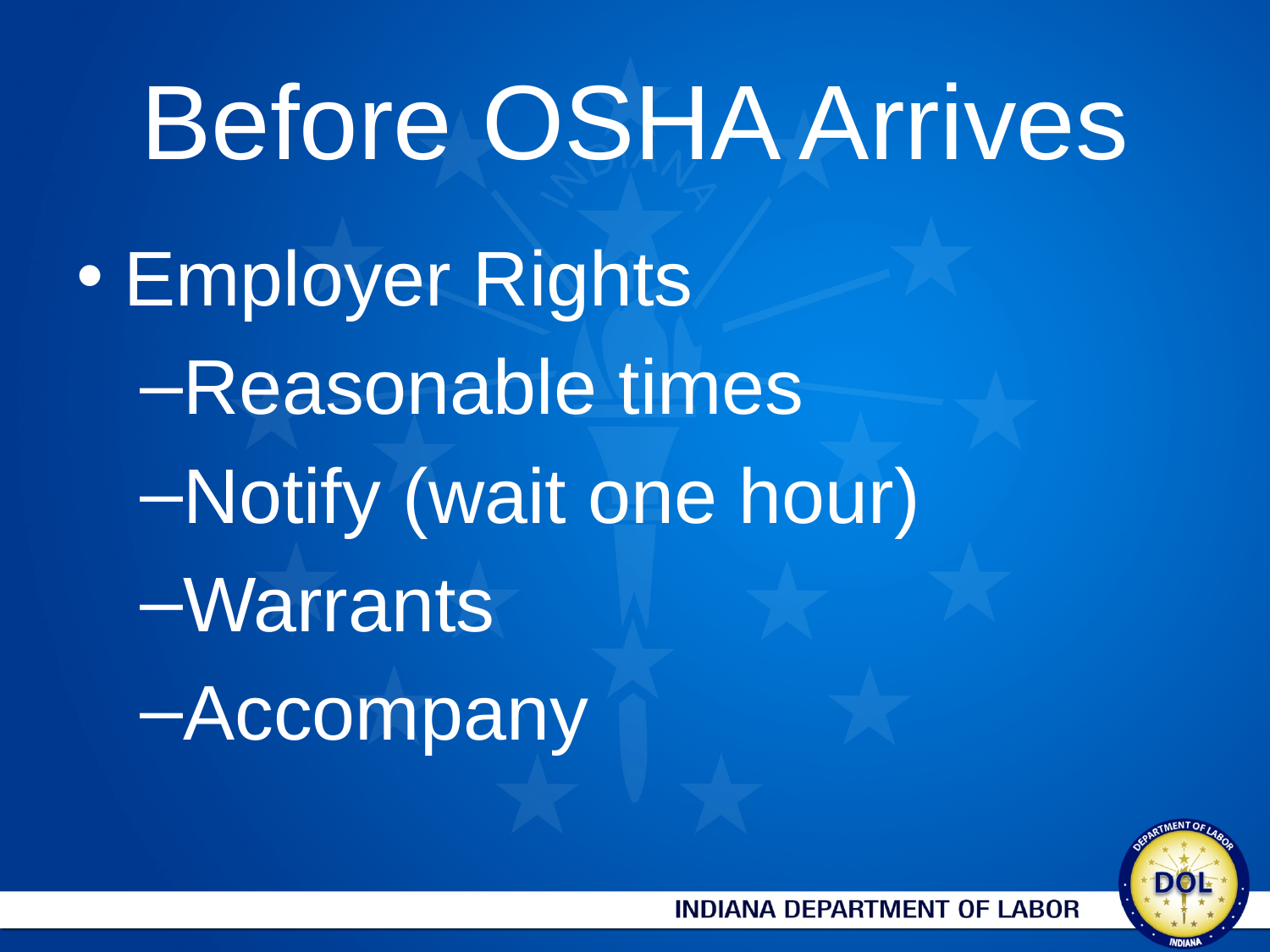

# Before OSHA Arrives
Employer Rights
Reasonable times
Notify (wait one hour)
Warrants
Accompany